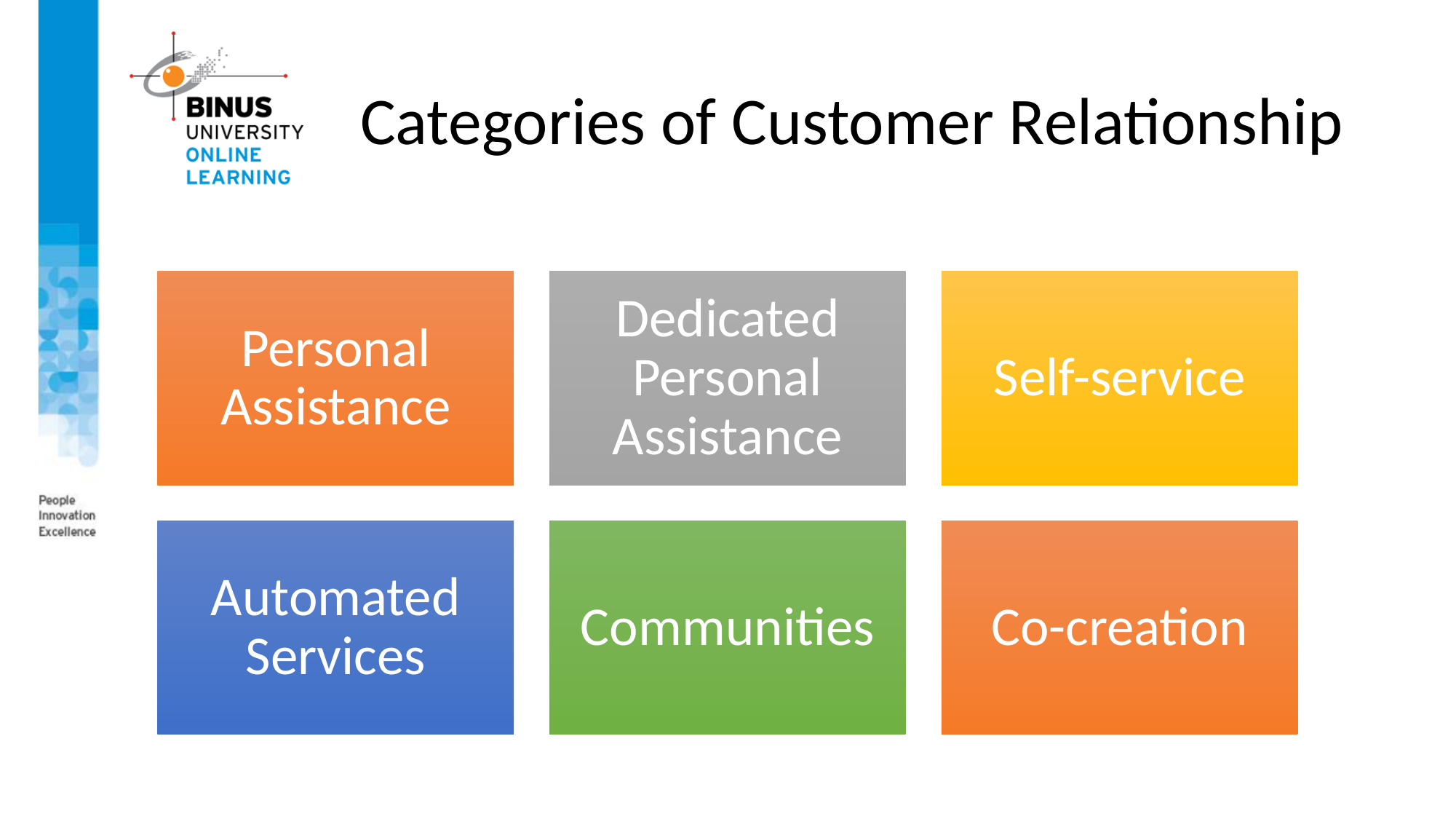

# Categories of Customer Relationship
Personal Assistance
Dedicated Personal Assistance
Self-service
Automated Services
Communities
Co-creation